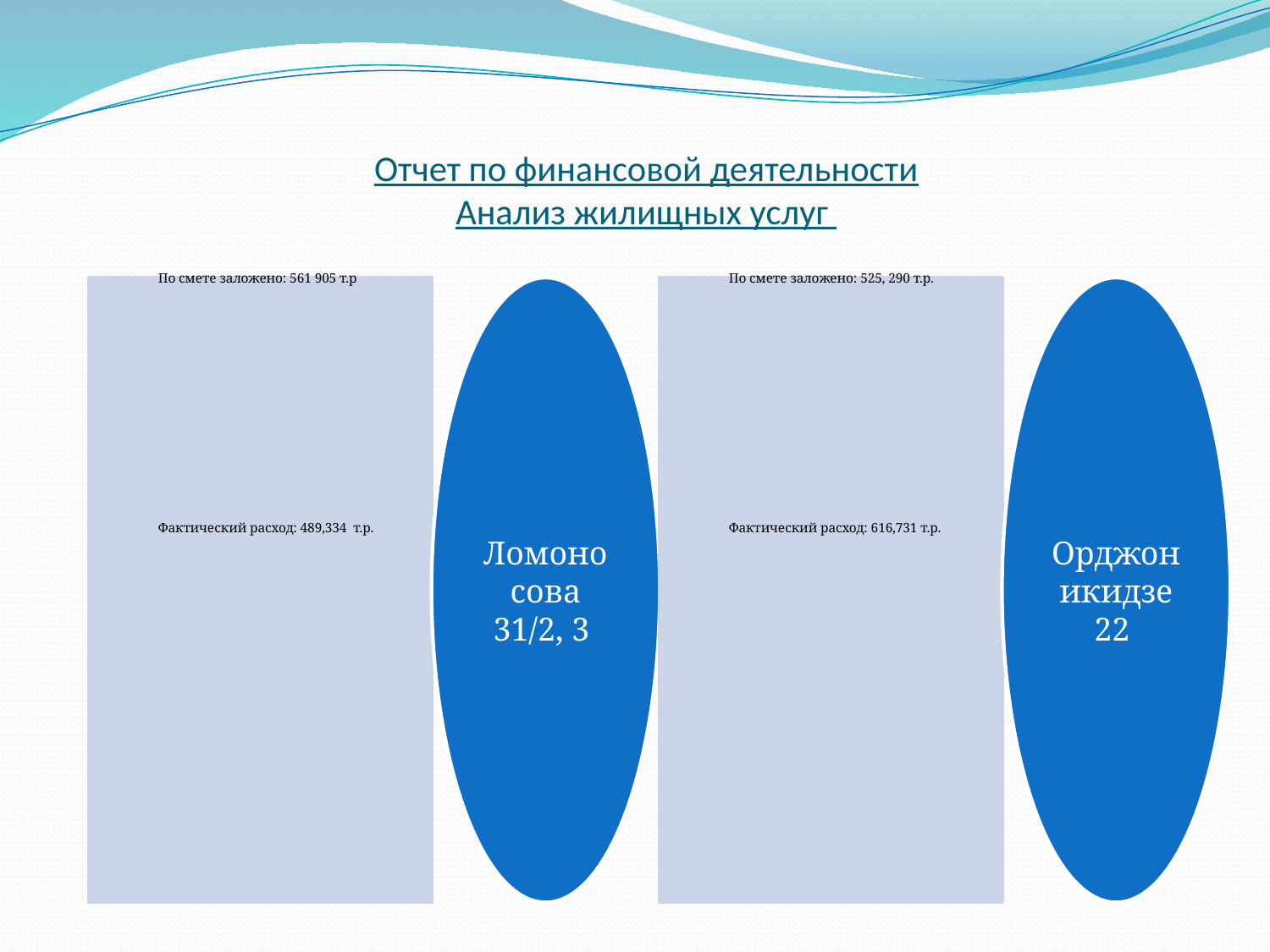

# Отчет по финансовой деятельности Анализ жилищных услуг
Ломоносова 31/2, 3
По смете заложено: 561 905 т.р
Фактический расход: 489,334  т.р.
Орджоникидзе 22
По смете заложено: 525, 290 т.р.
Фактический расход: 616,731 т.р.